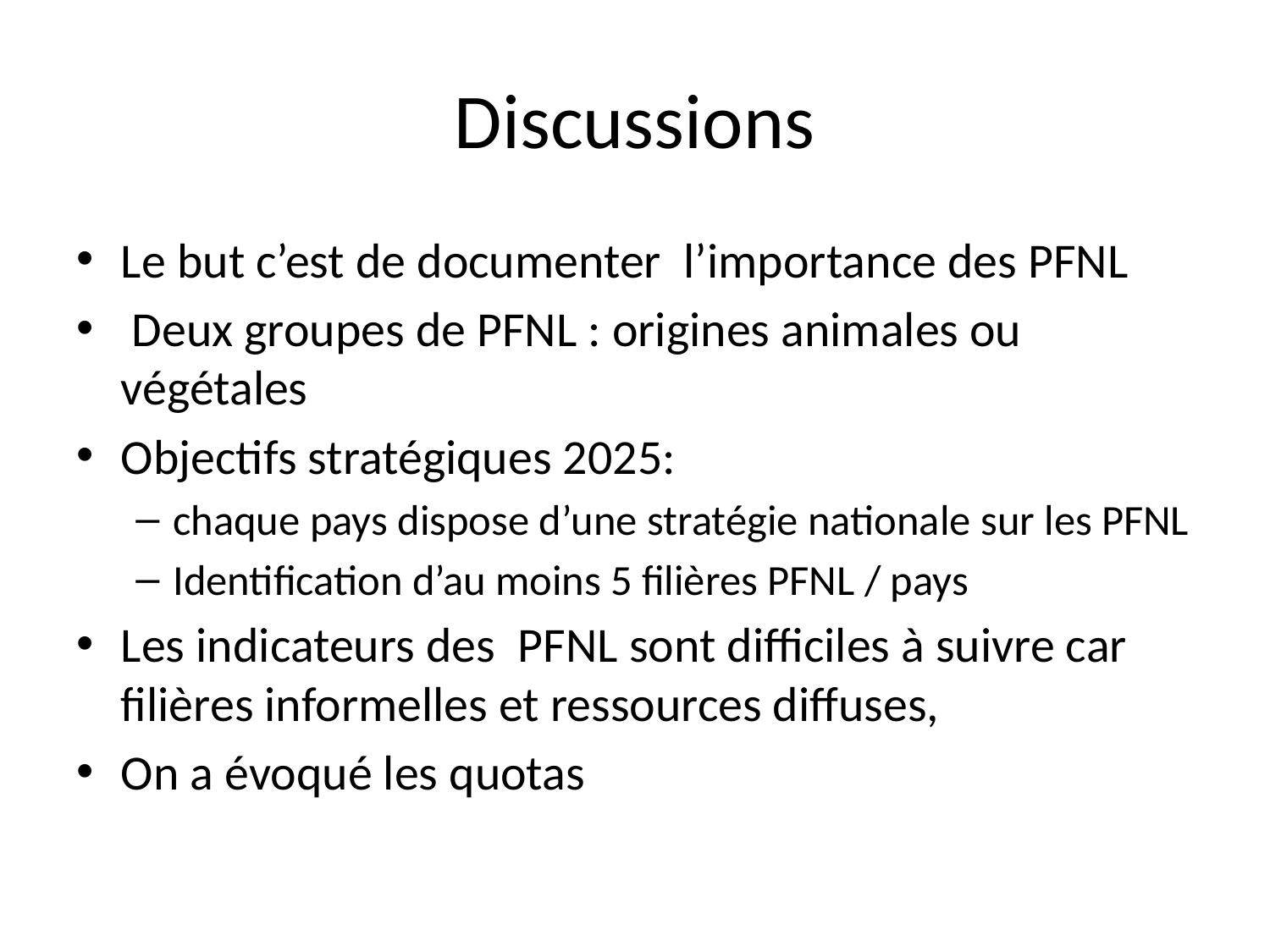

# Discussions
Le but c’est de documenter  l’importance des PFNL
 Deux groupes de PFNL : origines animales ou végétales
Objectifs stratégiques 2025:
chaque pays dispose d’une stratégie nationale sur les PFNL
Identification d’au moins 5 filières PFNL / pays
Les indicateurs des  PFNL sont difficiles à suivre car filières informelles et ressources diffuses,
On a évoqué les quotas